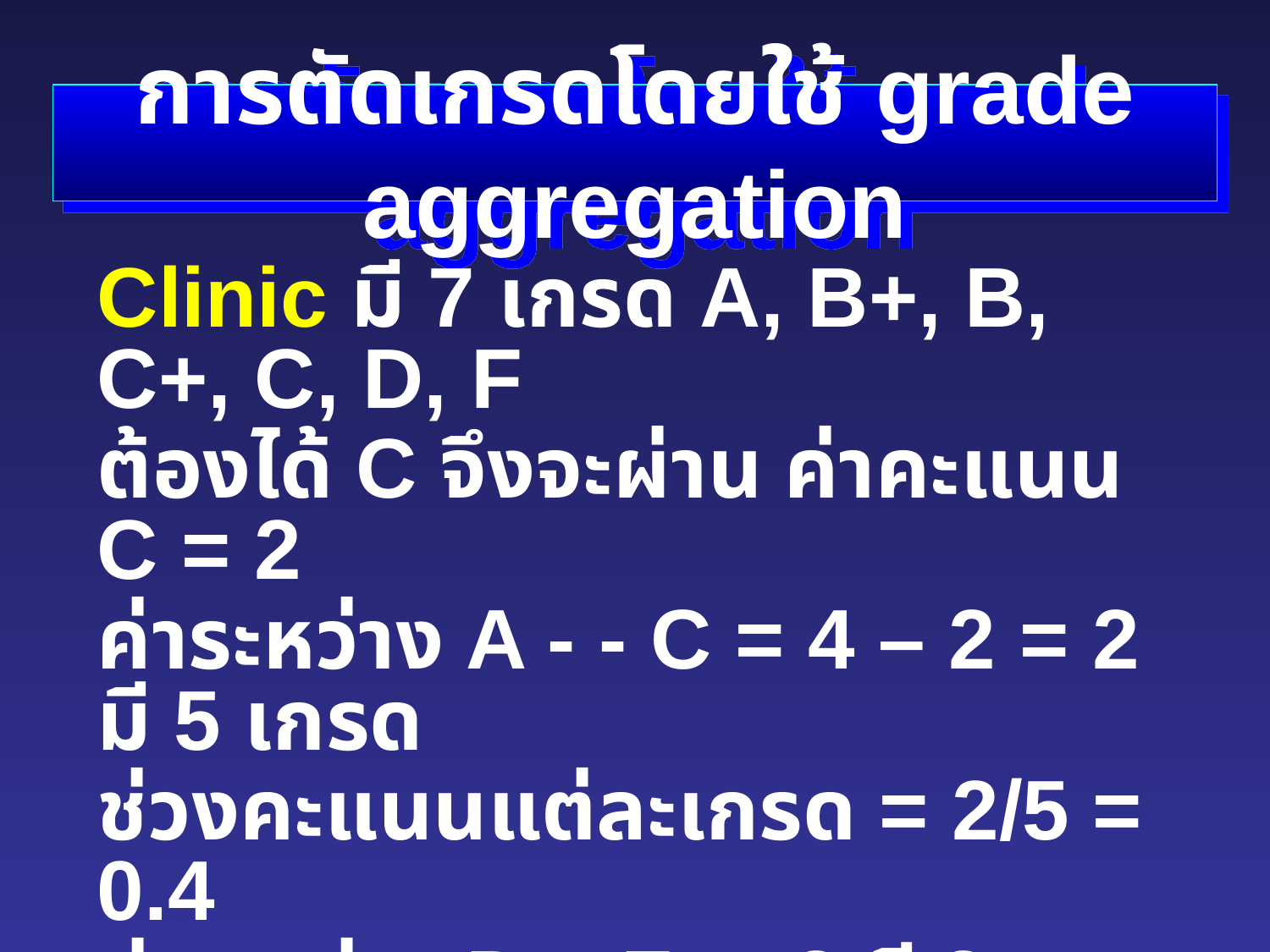

# การตัดเกรดโดยใช้ grade aggregation
Clinic มี 7 เกรด A, B+, B, C+, C, D, F
ต้องได้ C จึงจะผ่าน ค่าคะแนน C = 2
ค่าระหว่าง A - - C = 4 – 2 = 2 มี 5 เกรด
ช่วงคะแนนแต่ละเกรด = 2/5 = 0.4
ค่าระหว่าง D – F  = 2 มี 2 เกรด
ช่วงคะแนนแต่ละเกรด = 2/2 = 1